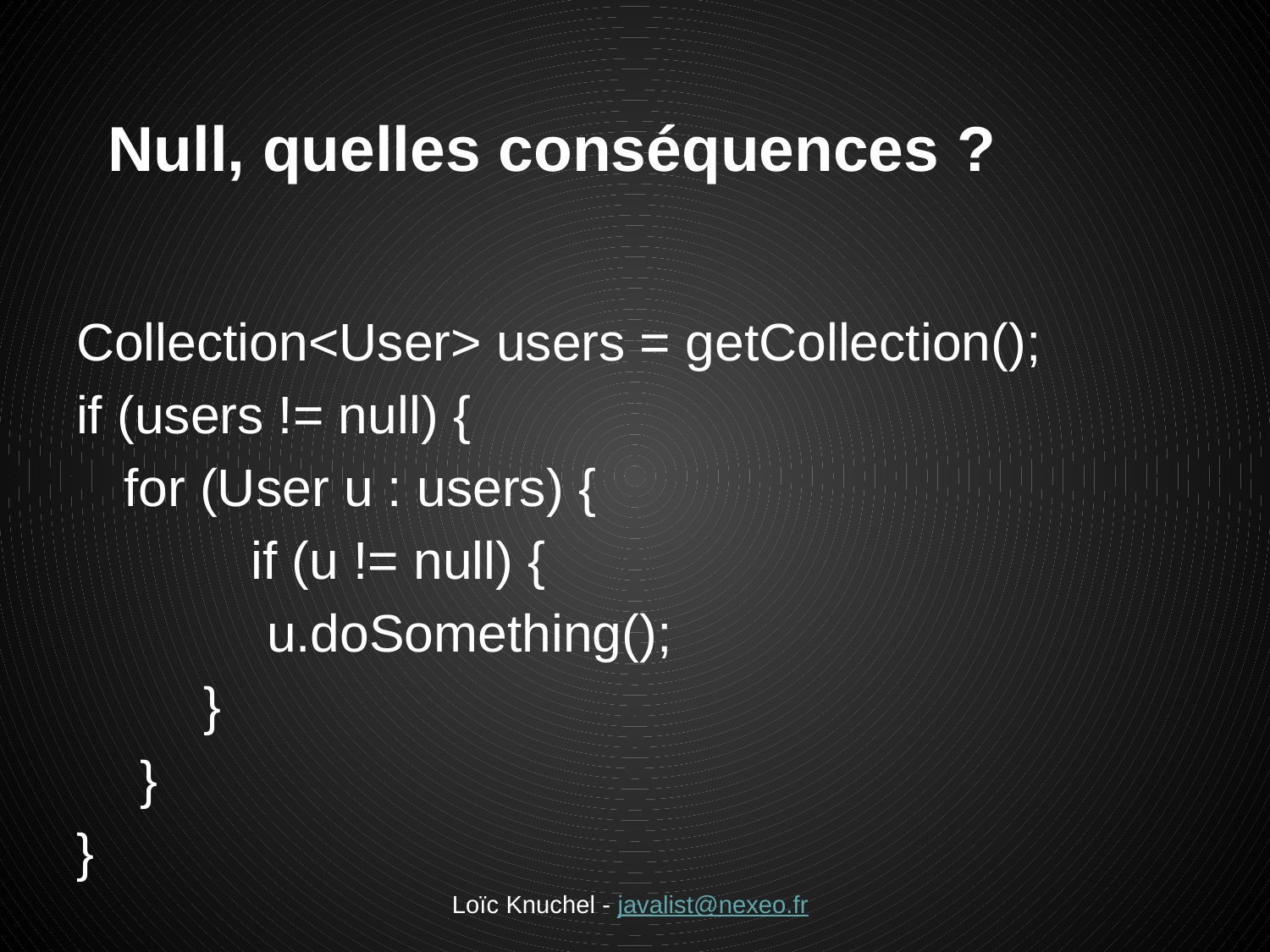

# Null, quelles conséquences ?

Collection<User> users = getCollection();
if (users != null) {
	for (User u : users) {
		if (u != null) {
u.doSomething();
}
}
}
Loïc Knuchel - javalist@nexeo.fr